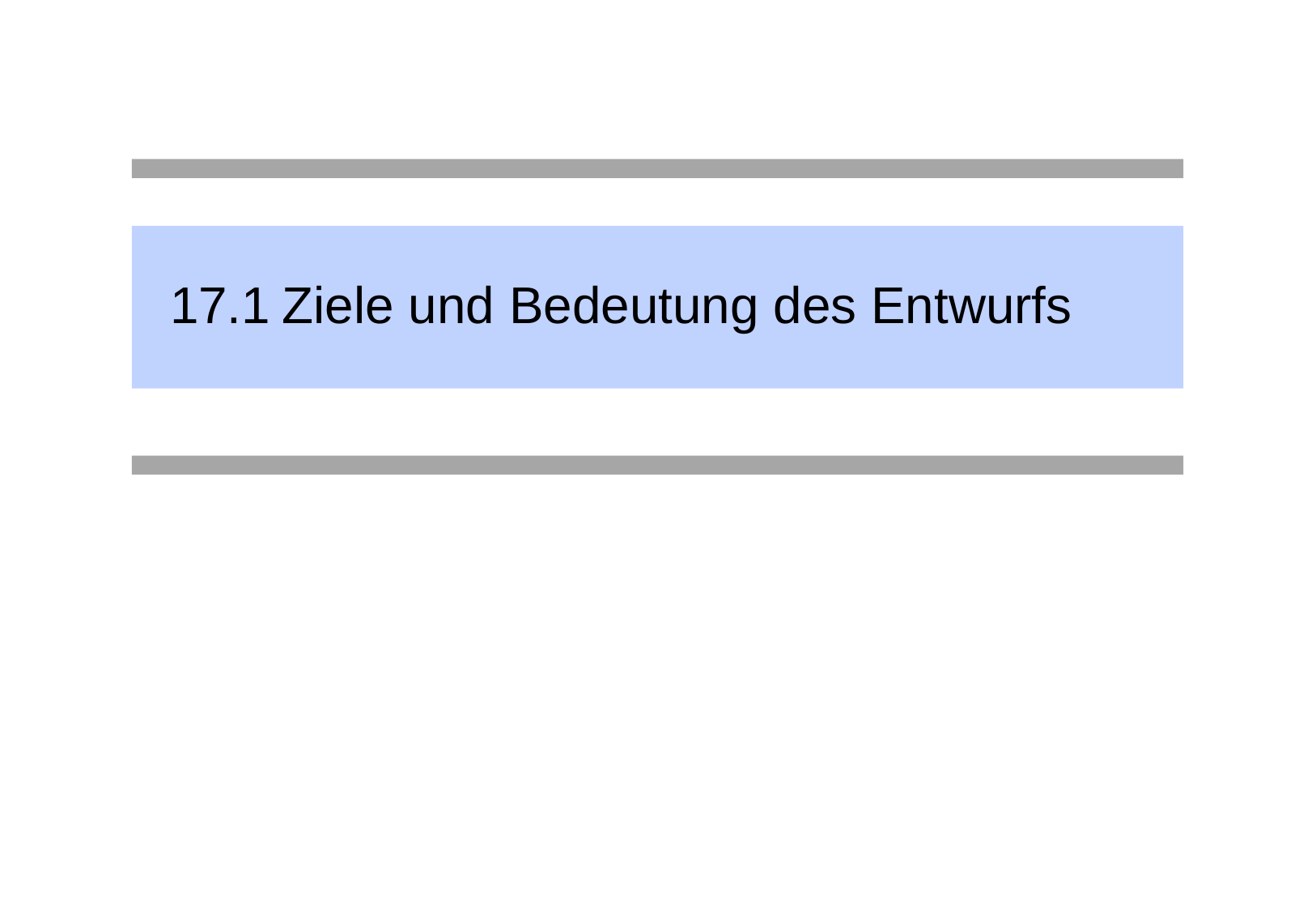

# 17.1	Ziele und Bedeutung des Entwurfs